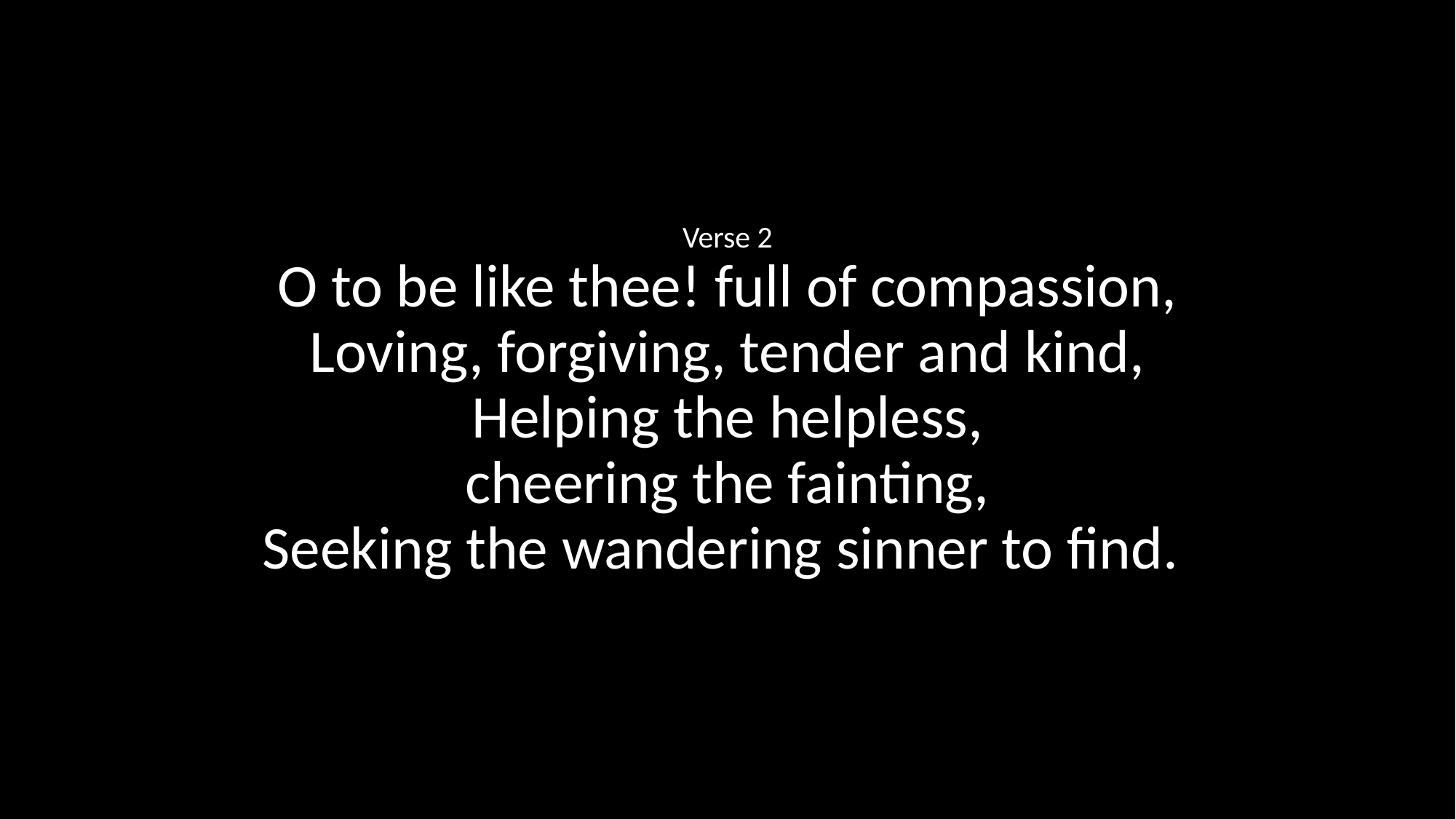

Verse 2
O to be like thee! full of compassion,
Loving, forgiving, tender and kind,
Helping the helpless,
cheering the fainting,
Seeking the wandering sinner to find.